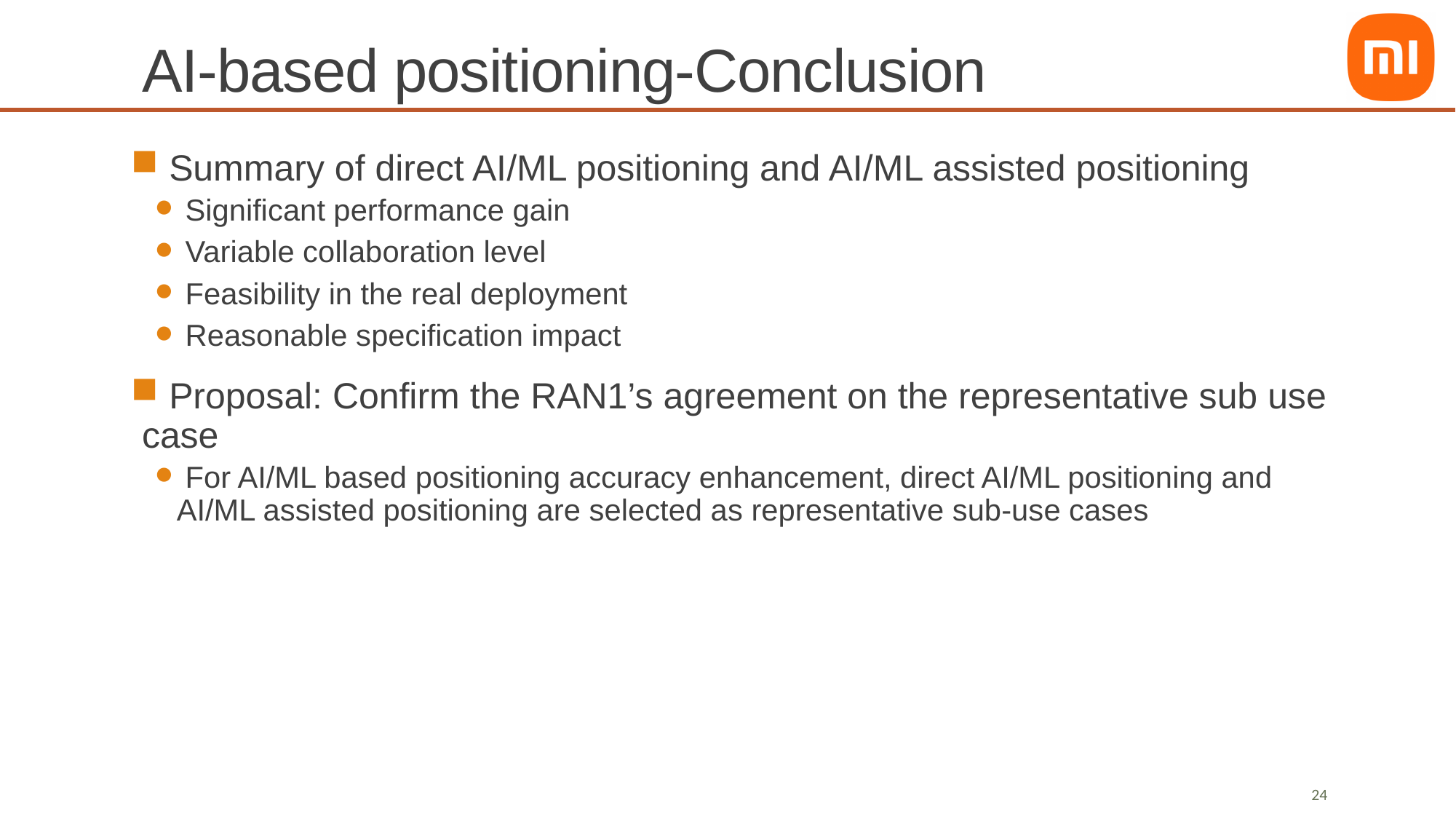

# AI-based positioning-Conclusion
 Summary of direct AI/ML positioning and AI/ML assisted positioning
 Significant performance gain
 Variable collaboration level
 Feasibility in the real deployment
 Reasonable specification impact
 Proposal: Confirm the RAN1’s agreement on the representative sub use case
 For AI/ML based positioning accuracy enhancement, direct AI/ML positioning and AI/ML assisted positioning are selected as representative sub-use cases